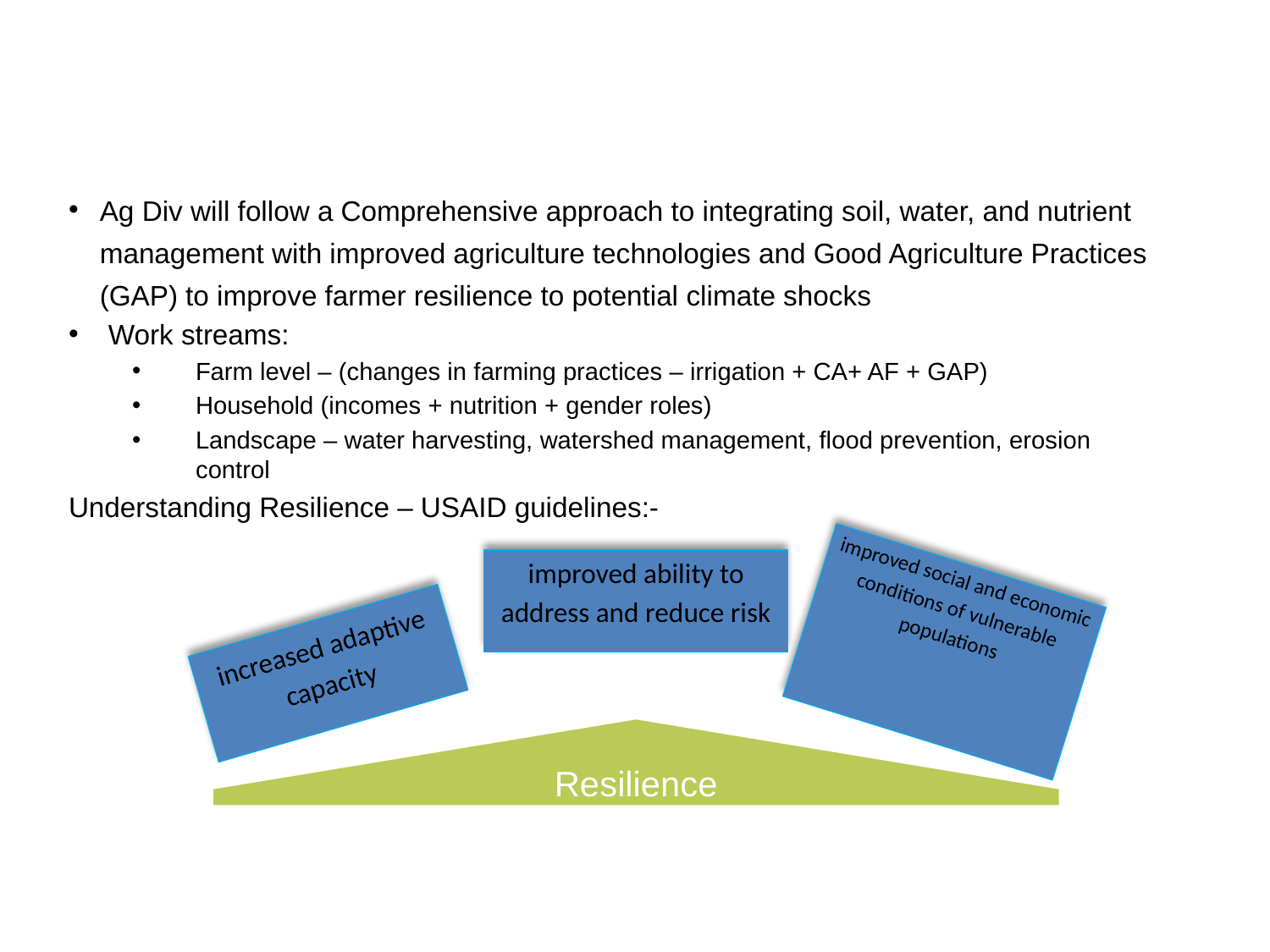

Ag Div will follow a Comprehensive approach to integrating soil, water, and nutrient management with improved agriculture technologies and Good Agriculture Practices (GAP) to improve farmer resilience to potential climate shocks
Work streams:
Farm level – (changes in farming practices – irrigation + CA+ AF + GAP)
Household (incomes + nutrition + gender roles)
Landscape – water harvesting, watershed management, flood prevention, erosion control
Understanding Resilience – USAID guidelines:-
Resilience
improved ability to address and reduce risk
improved social and economic conditions of vulnerable populations
increased adaptive capacity